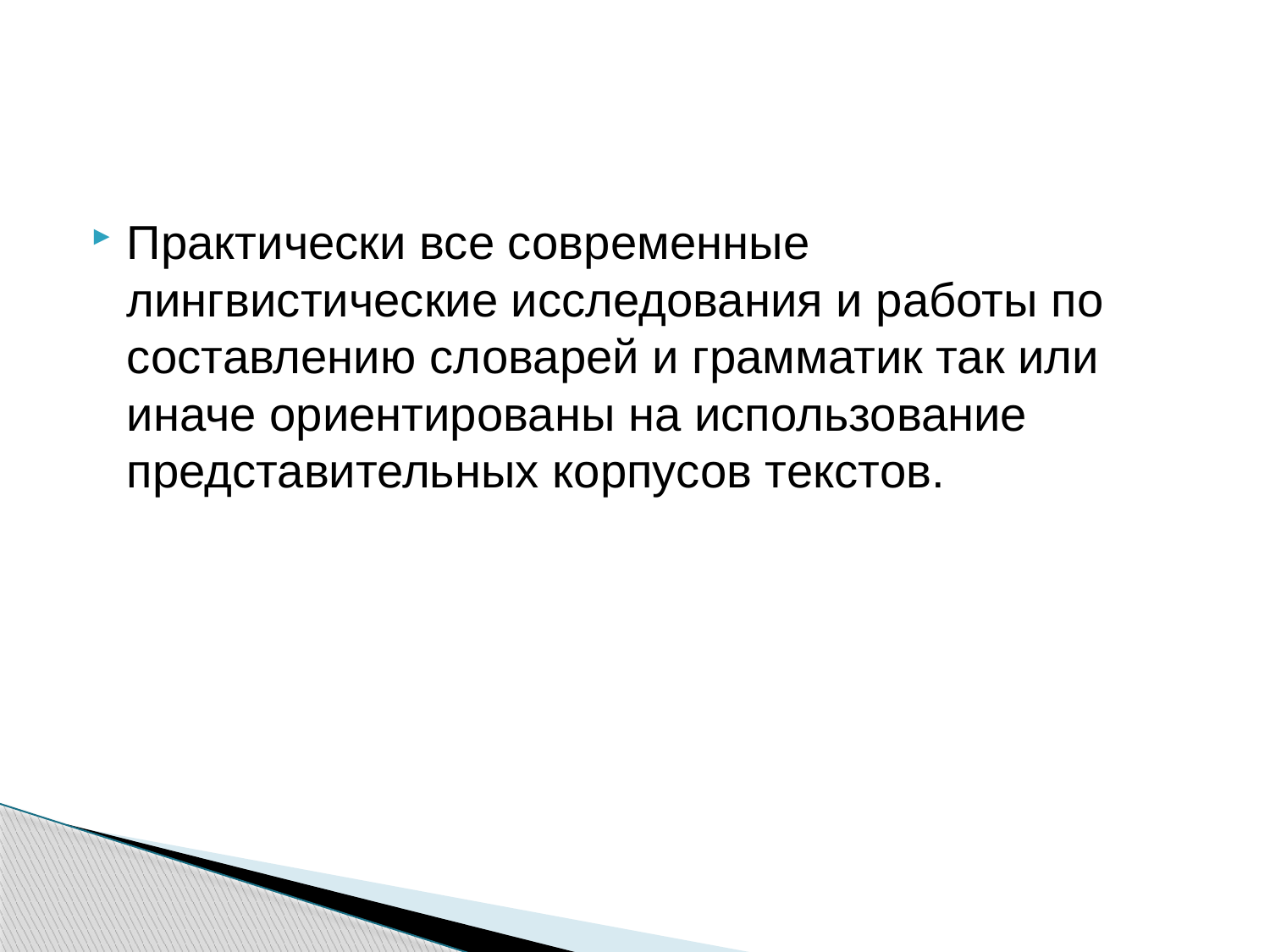

#
Практически все современные лингвистические исследования и работы по составлению словарей и грамматик так или иначе ориентированы на использование представительных корпусов текстов.